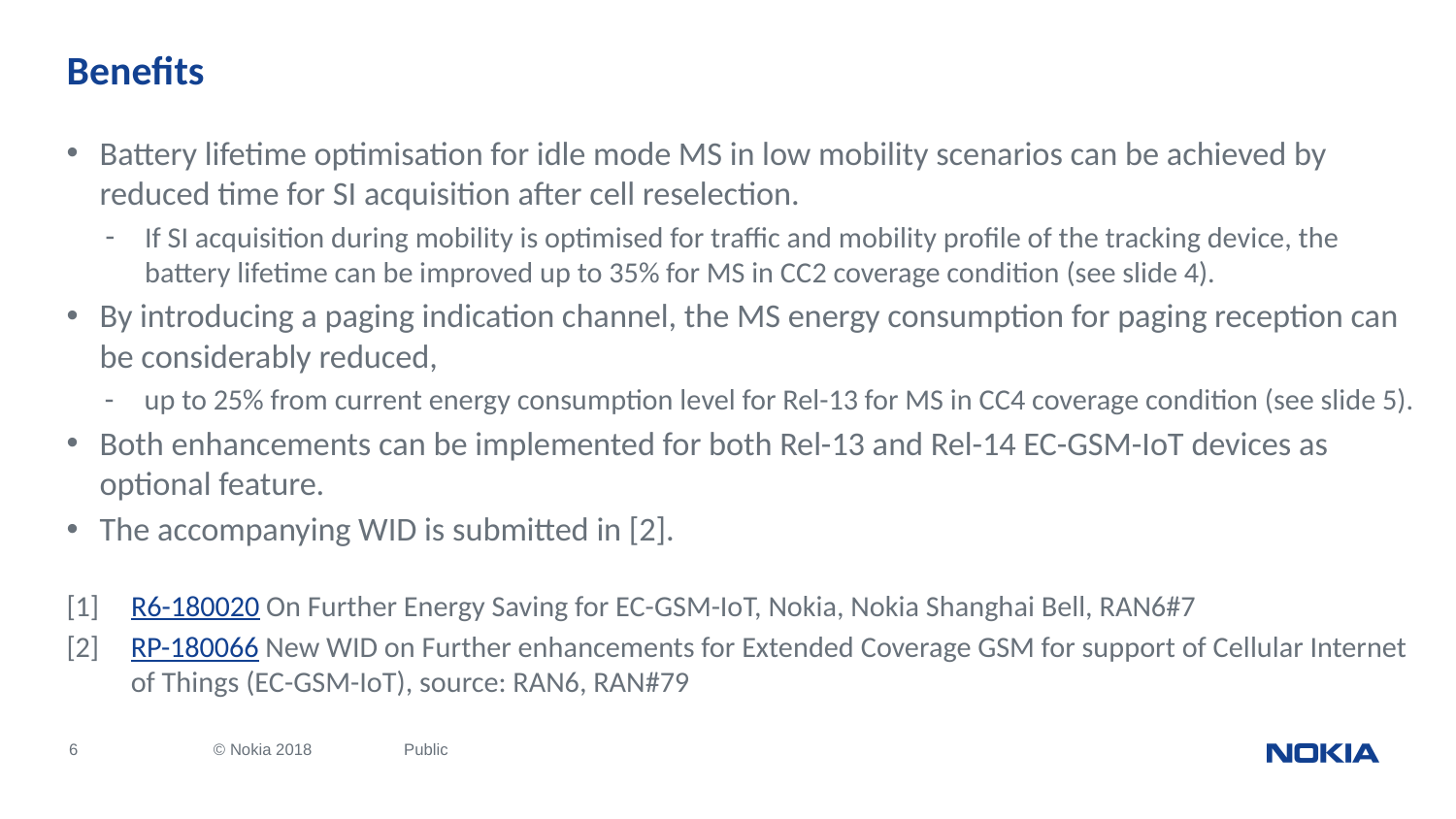

Benefits
Battery lifetime optimisation for idle mode MS in low mobility scenarios can be achieved by reduced time for SI acquisition after cell reselection.
If SI acquisition during mobility is optimised for traffic and mobility profile of the tracking device, the battery lifetime can be improved up to 35% for MS in CC2 coverage condition (see slide 4).
By introducing a paging indication channel, the MS energy consumption for paging reception can be considerably reduced,
up to 25% from current energy consumption level for Rel-13 for MS in CC4 coverage condition (see slide 5).
Both enhancements can be implemented for both Rel-13 and Rel-14 EC-GSM-IoT devices as optional feature.
The accompanying WID is submitted in [2].

[1]	R6-180020 On Further Energy Saving for EC-GSM-IoT, Nokia, Nokia Shanghai Bell, RAN6#7
[2]	RP-180066 New WID on Further enhancements for Extended Coverage GSM for support of Cellular Internet of Things (EC-GSM-IoT), source: RAN6, RAN#79